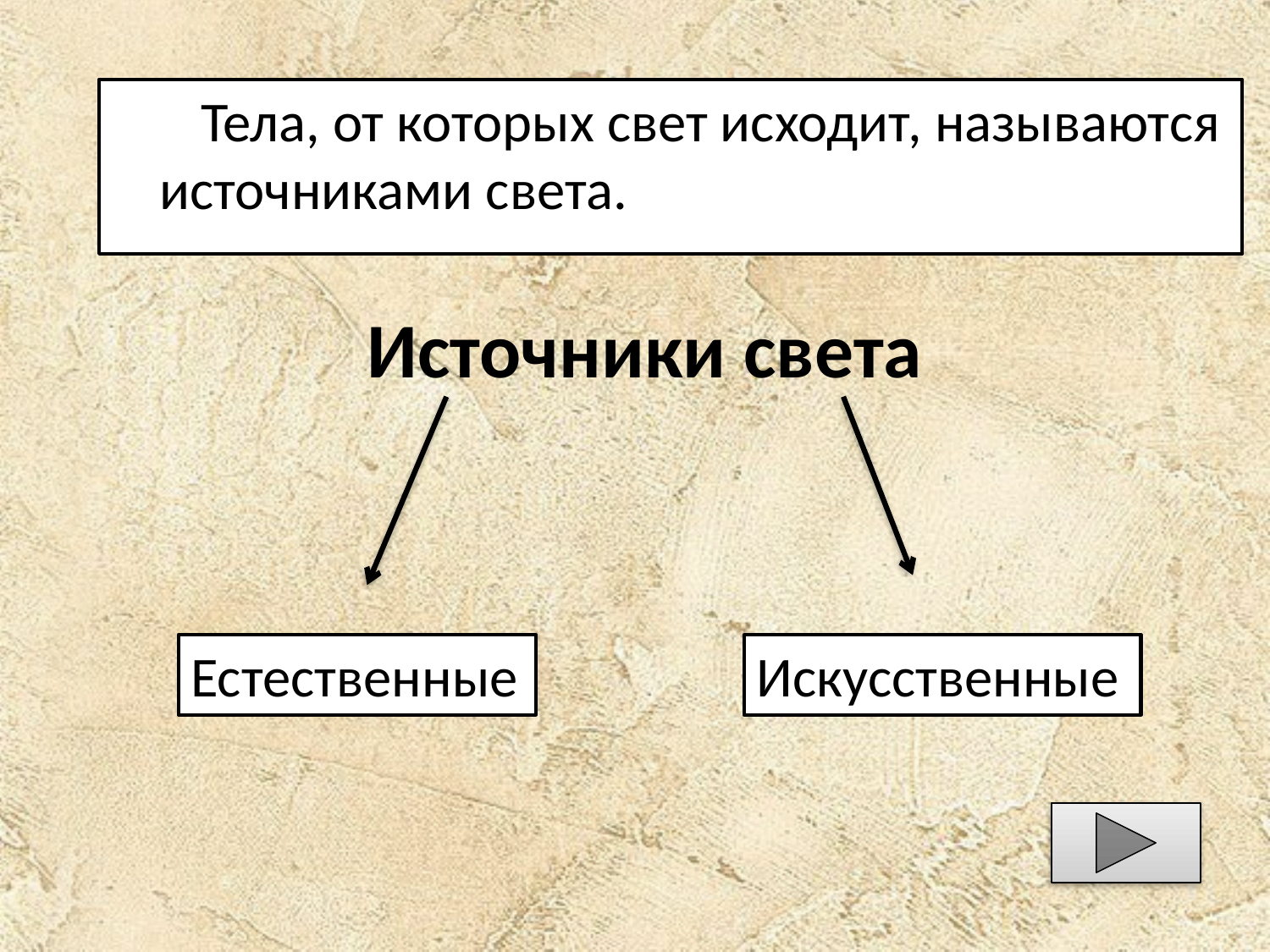

Тела, от которых свет исходит, называются источниками света.
# Источники света
Естественные
Искусственные